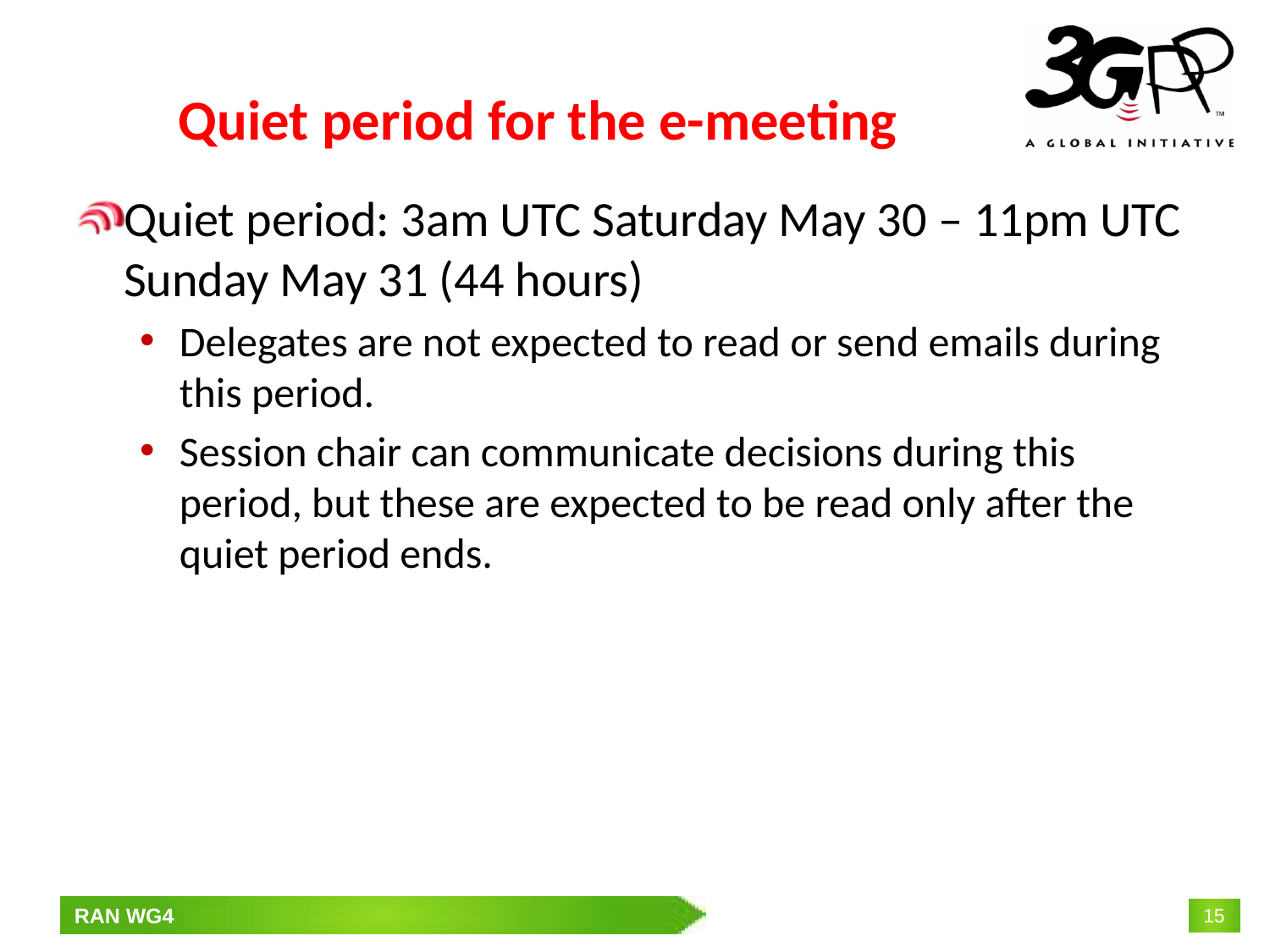

# Quiet period for the e-meeting
Quiet period: 3am UTC Saturday May 30 – 11pm UTC Sunday May 31 (44 hours)
Delegates are not expected to read or send emails during this period.
Session chair can communicate decisions during this period, but these are expected to be read only after the quiet period ends.